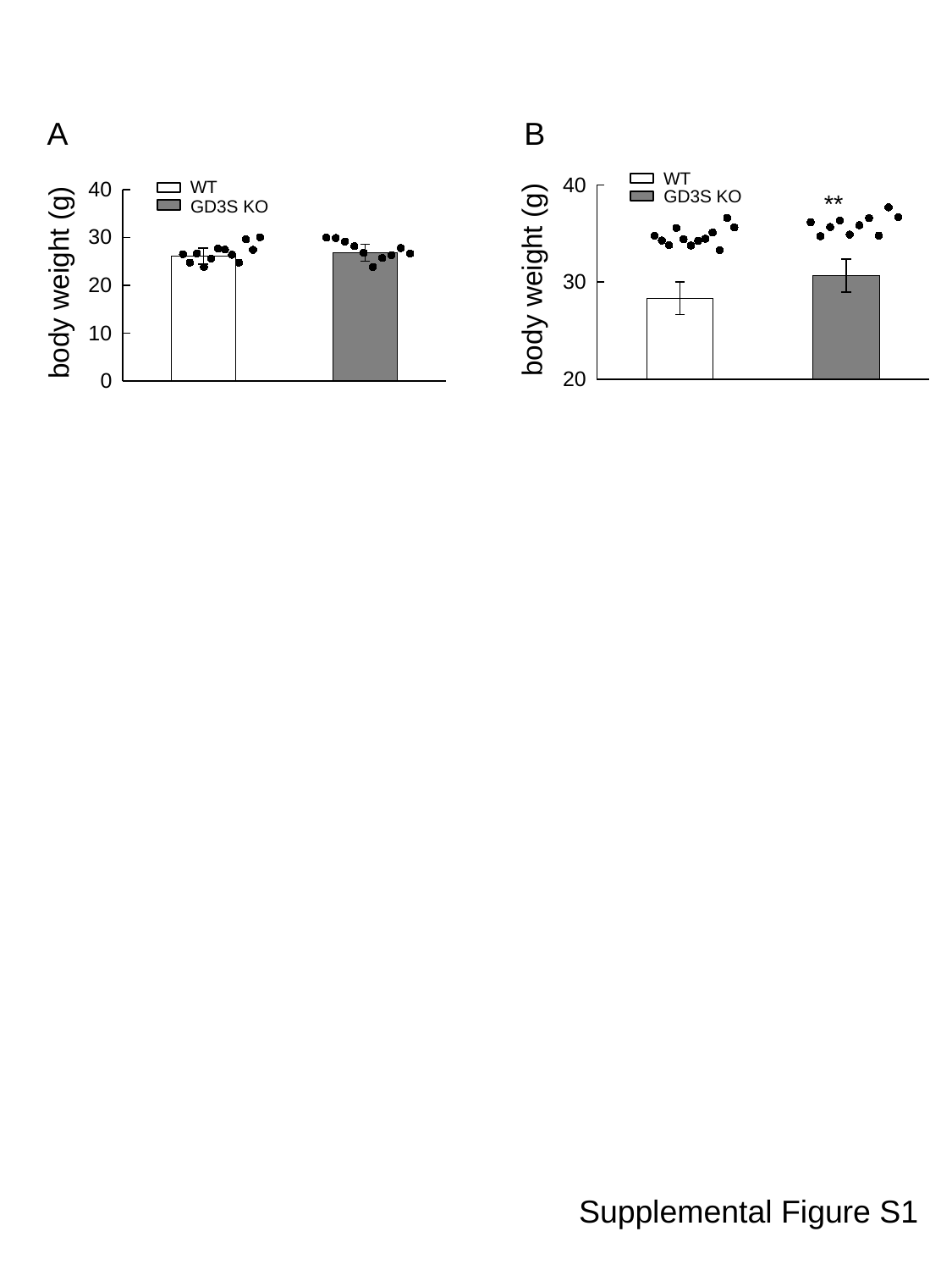

A
B
WT

### Chart

| Category |  |
|---|---|

### Chart

| Category |  |
|---|---|

### Chart

| Category |  |
|---|---|

### Chart

| Category |  |
|---|---|

### Chart

| Category |  |
|---|---|

### Chart

| Category |  |
|---|---|
WT
**

GD3S KO

GD3S KO

body weight (g)
body weight (g)
Supplemental Figure S1